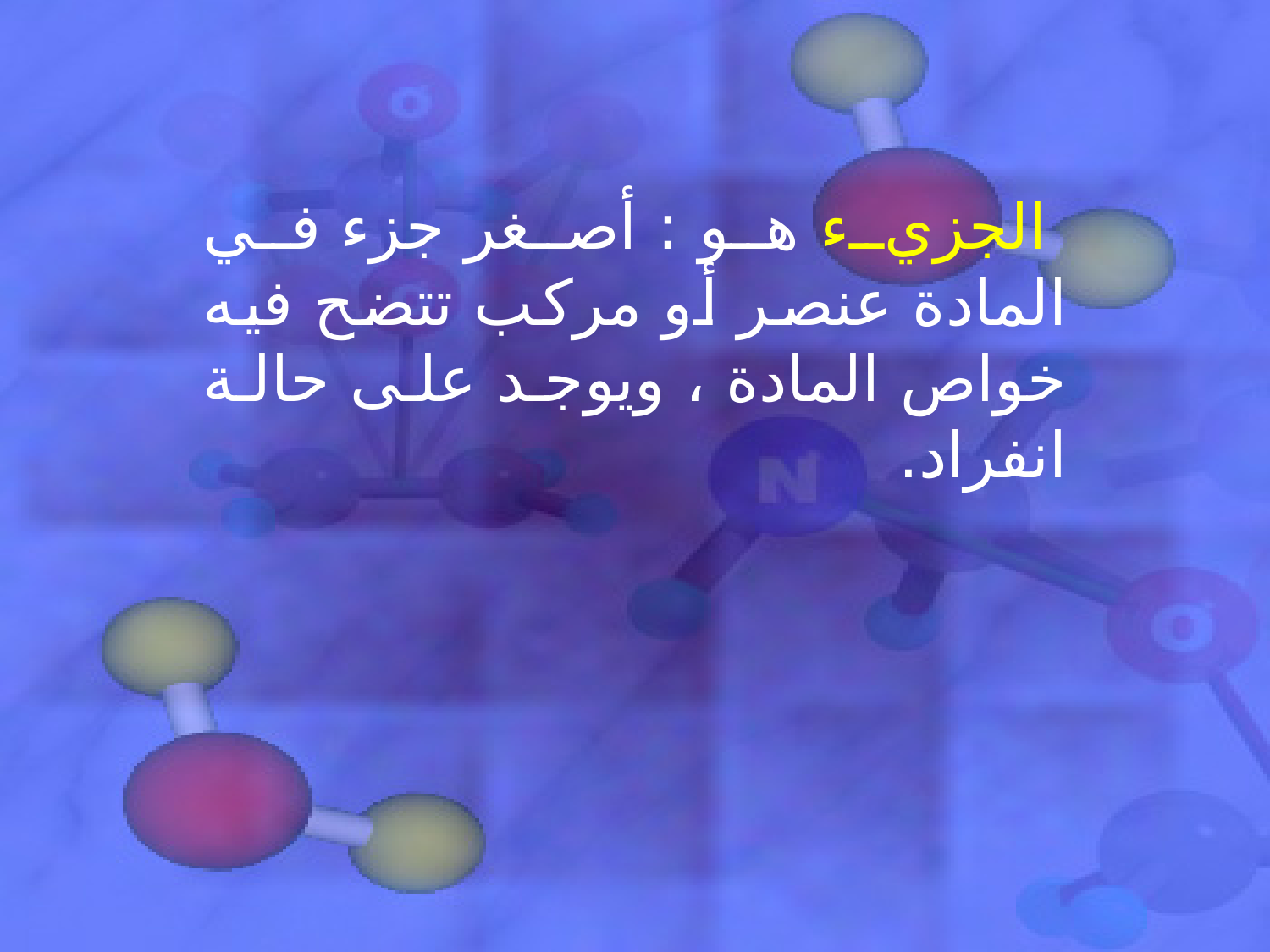

الجزيء هو : أصغر جزء في المادة عنصر أو مركب تتضح فيه خواص المادة ، ويوجد على حالة انفراد.